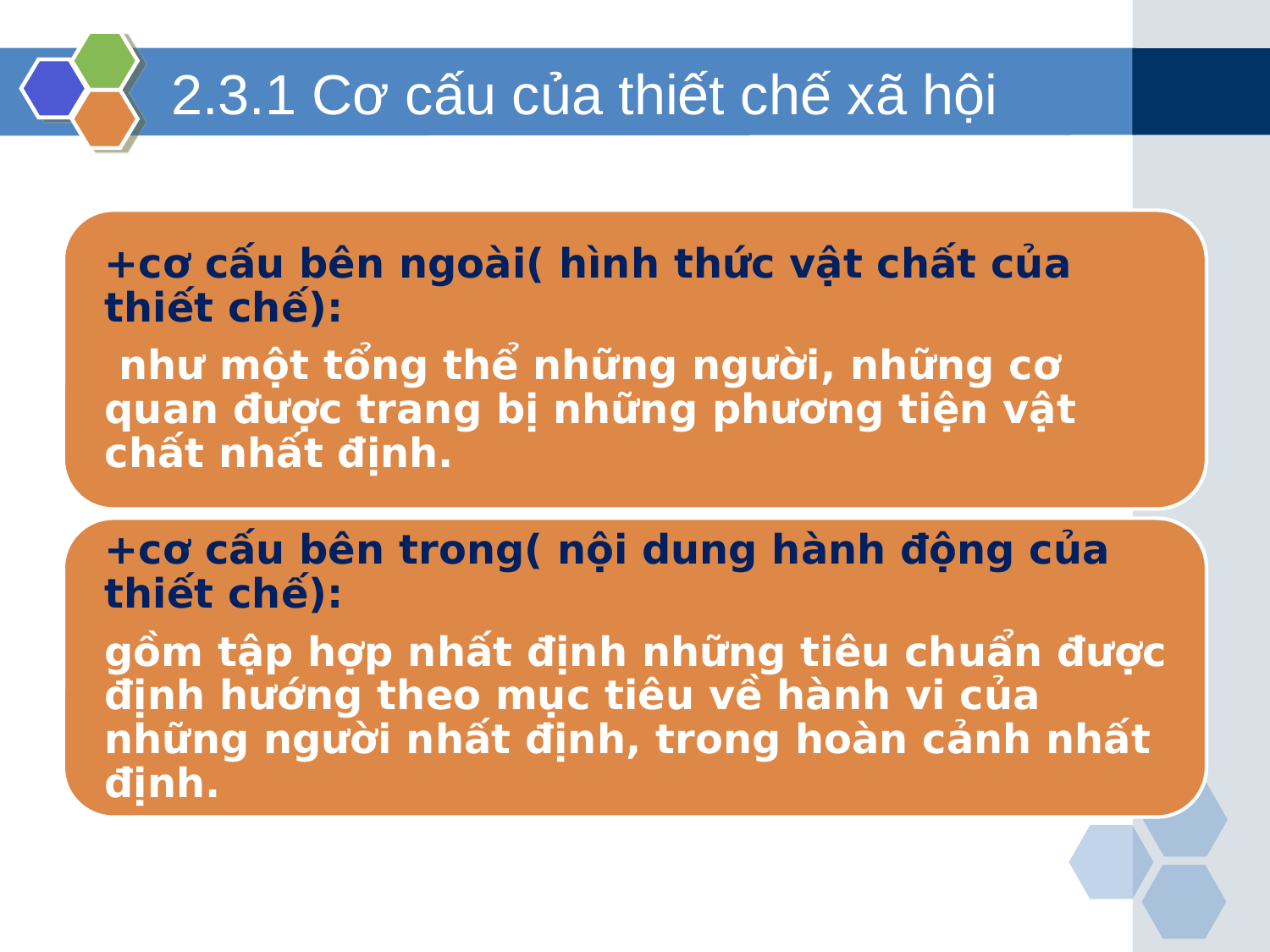

# 2.3.1 Cơ cấu của thiết chế xã hội
+cơ cấu bên ngoài( hình thức vật chất của thiết chế):
 như một tổng thể những người, những cơ quan được trang bị những phương tiện vật chất nhất định.
+cơ cấu bên trong( nội dung hành động của thiết chế):
gồm tập hợp nhất định những tiêu chuẩn được định hướng theo mục tiêu về hành vi của những người nhất định, trong hoàn cảnh nhất định.